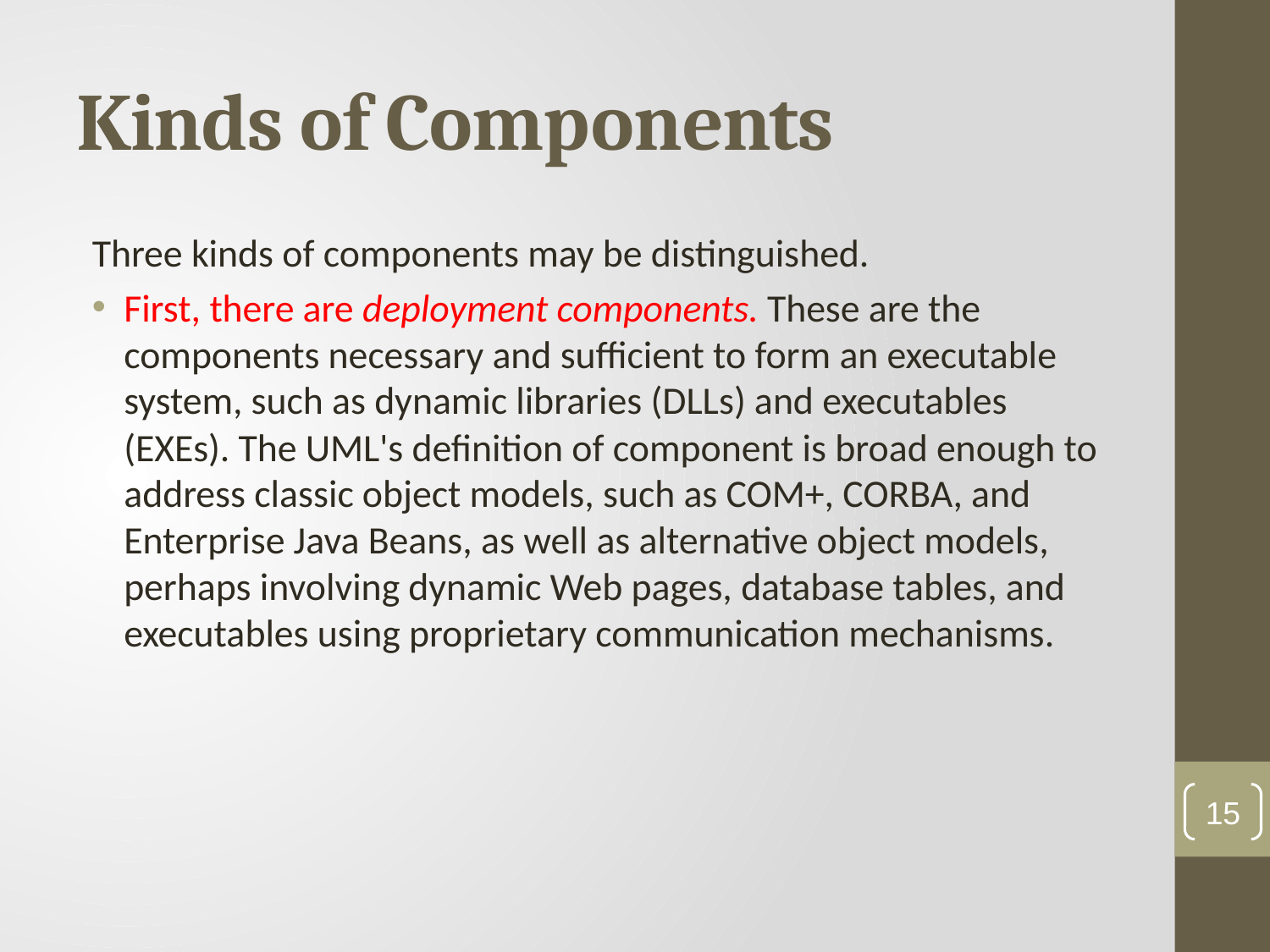

# Kinds of Components
Three kinds of components may be distinguished.
First, there are deployment components. These are the components necessary and sufficient to form an executable system, such as dynamic libraries (DLLs) and executables (EXEs). The UML's definition of component is broad enough to address classic object models, such as COM+, CORBA, and Enterprise Java Beans, as well as alternative object models, perhaps involving dynamic Web pages, database tables, and executables using proprietary communication mechanisms.
15